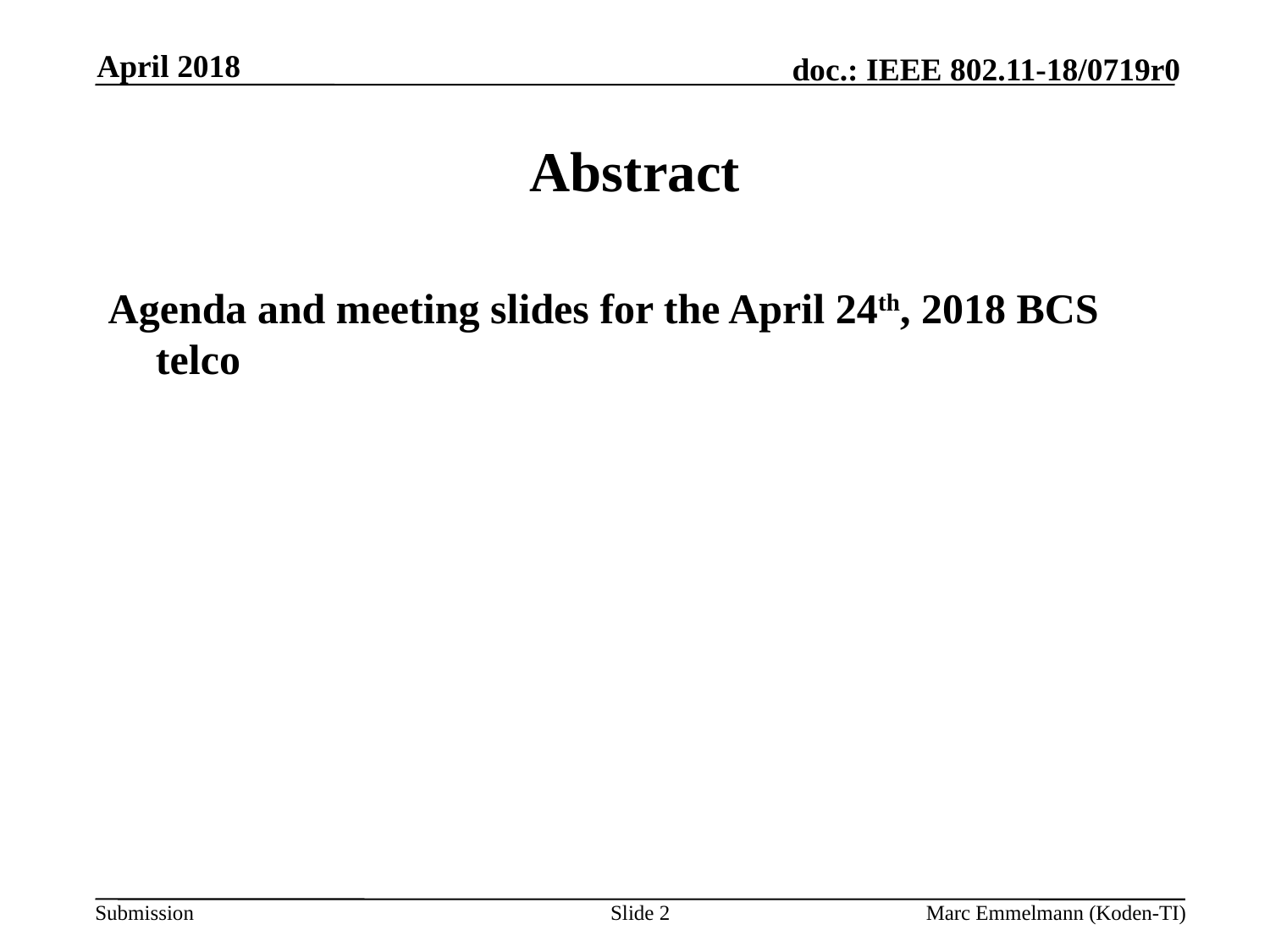

April 2018
# Abstract
Agenda and meeting slides for the April 24th, 2018 BCS telco
Slide 2
Marc Emmelmann (Koden-TI)